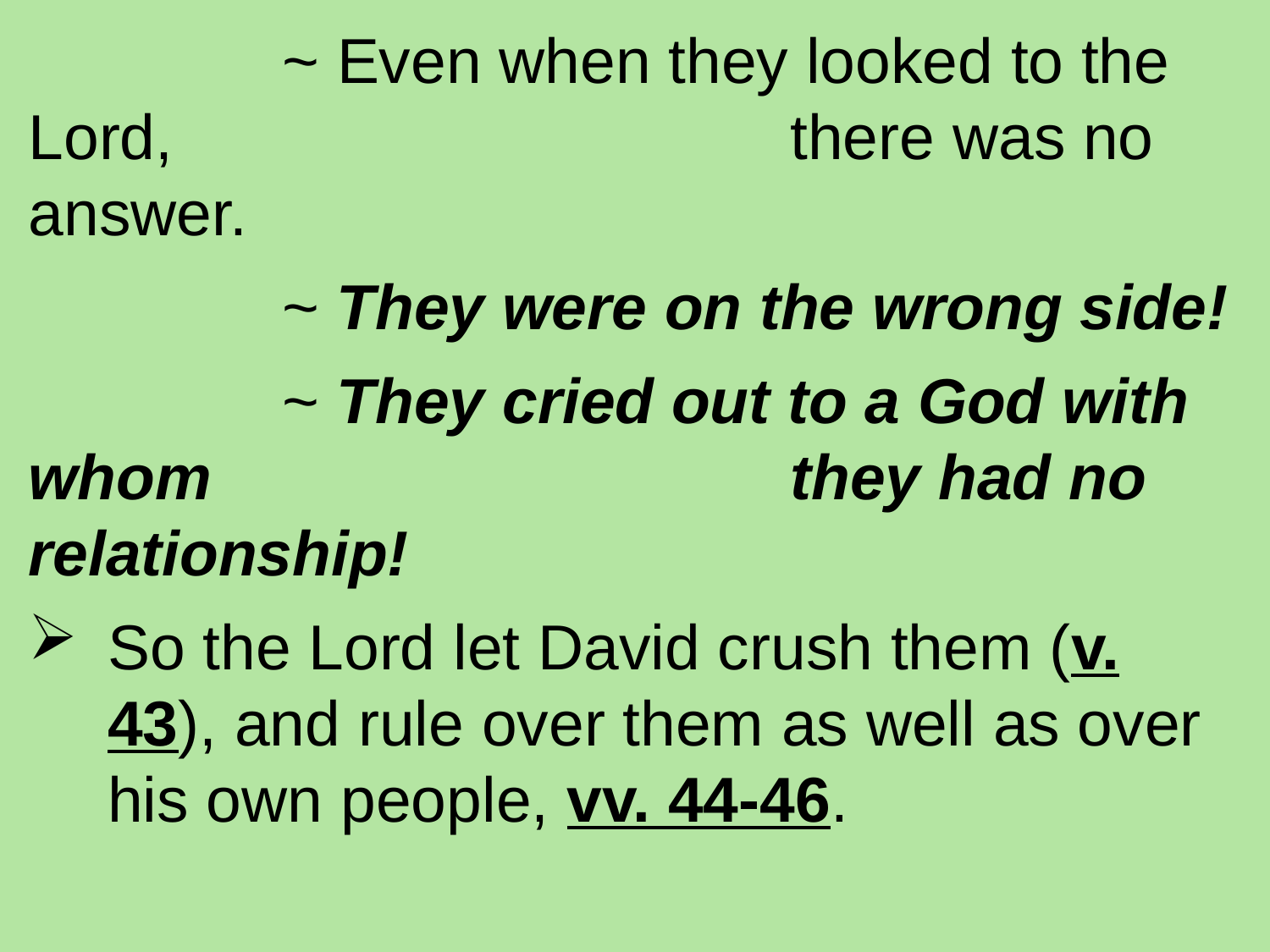

~ Even when they looked to the Lord, 					there was no answer.
		~ They were on the wrong side!
		~ They cried out to a God with whom 					they had no relationship!
So the Lord let David crush them (v. 43), and rule over them as well as over his own people, vv. 44-46.